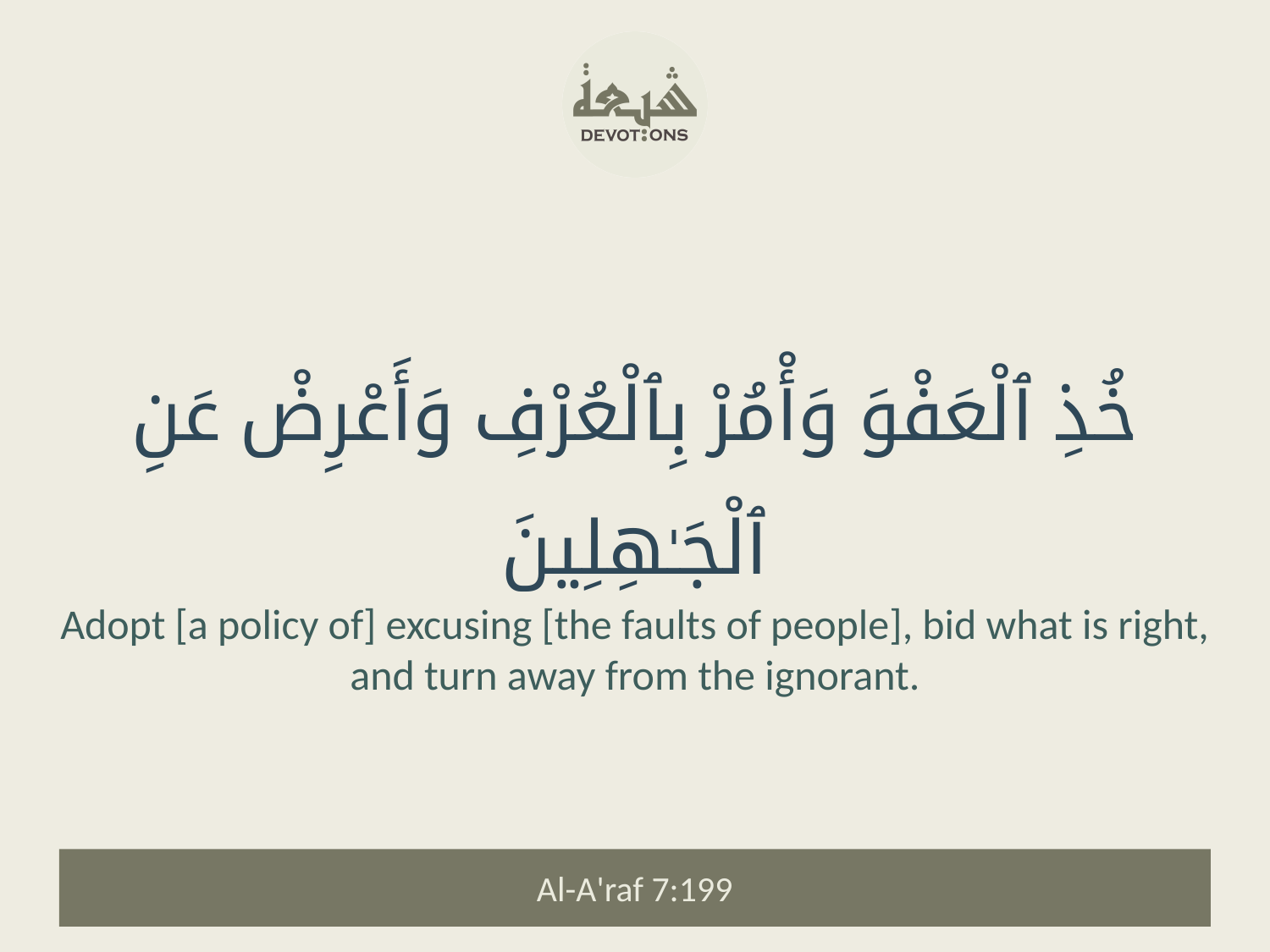

خُذِ ٱلْعَفْوَ وَأْمُرْ بِٱلْعُرْفِ وَأَعْرِضْ عَنِ ٱلْجَـٰهِلِينَ
Adopt [a policy of] excusing [the faults of people], bid what is right, and turn away from the ignorant.
Al-A'raf 7:199